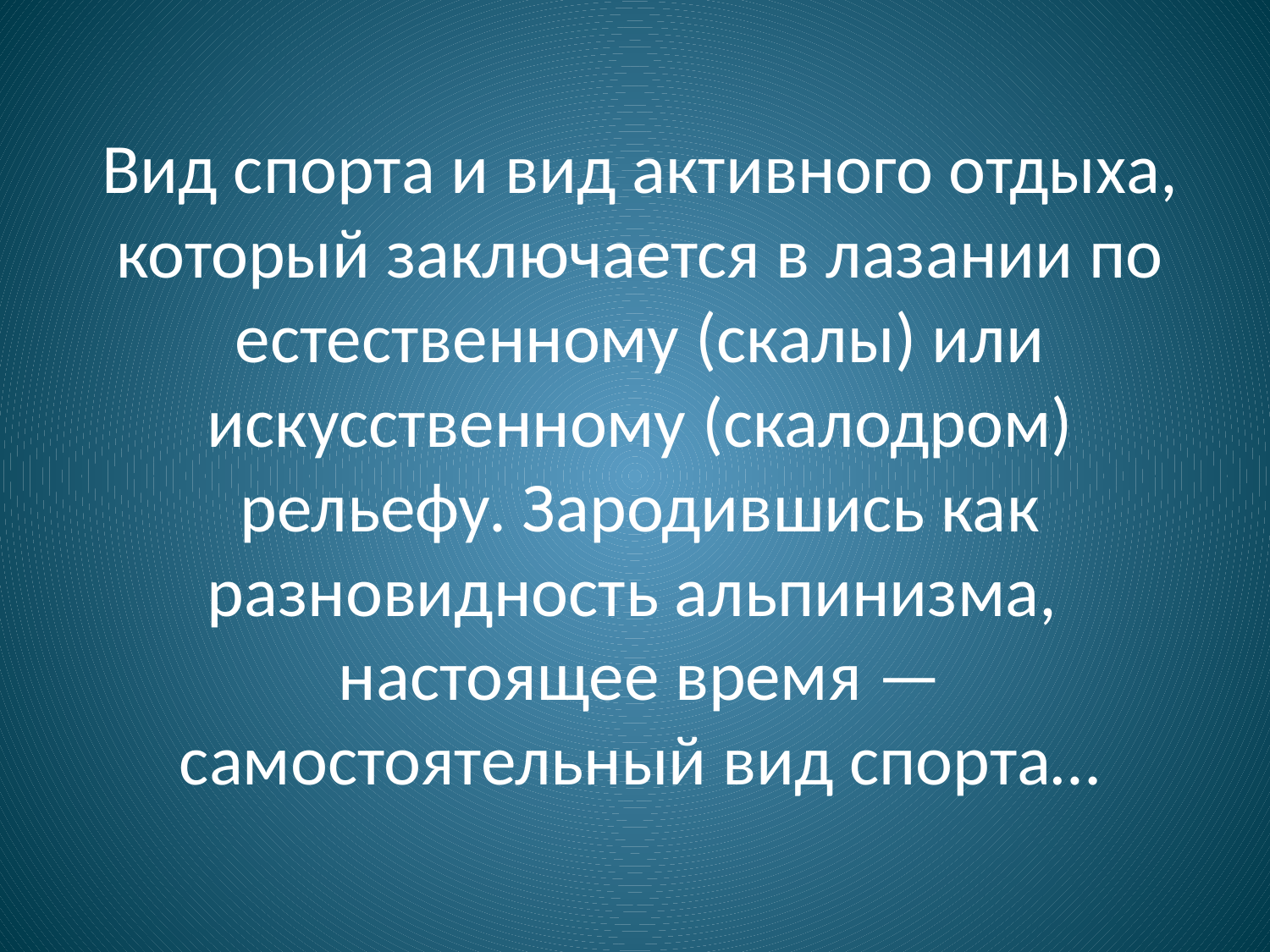

Вид спорта и вид активного отдыха, который заключается в лазании по естественному (скалы) или искусственному (скалодром) рельефу. Зародившись как разновидность альпинизма,  настоящее время — самостоятельный вид спорта…